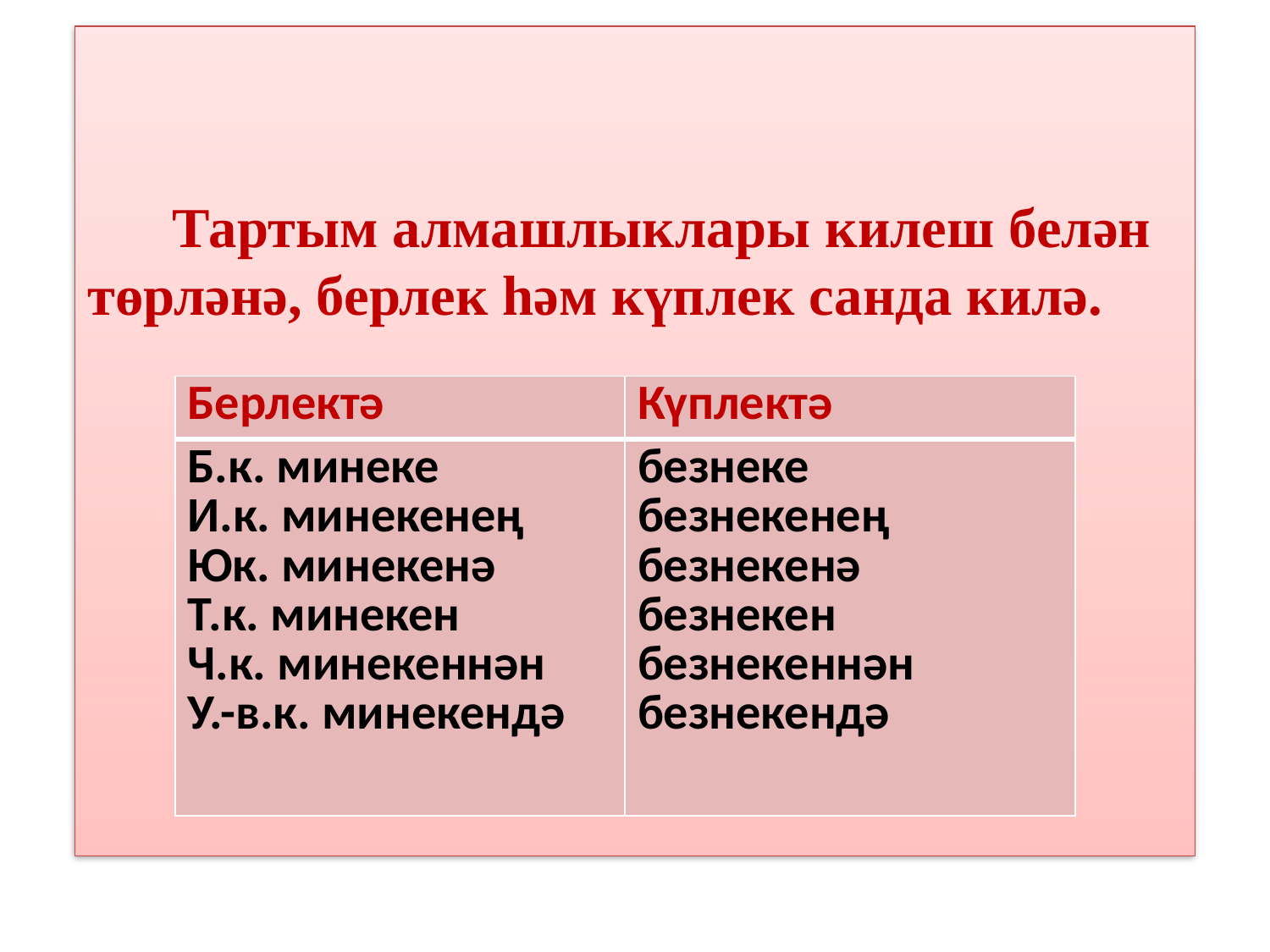

# Тартым алмашлыклары килеш белән төрләнә, берлек һәм күплек санда килә.
| Берлектә | Күплектә |
| --- | --- |
| Б.к. минеке И.к. минекенең Юк. минекенә Т.к. минекен Ч.к. минекеннән У.-в.к. минекендә | безнеке безнекенең безнекенә безнекен безнекеннән безнекендә |